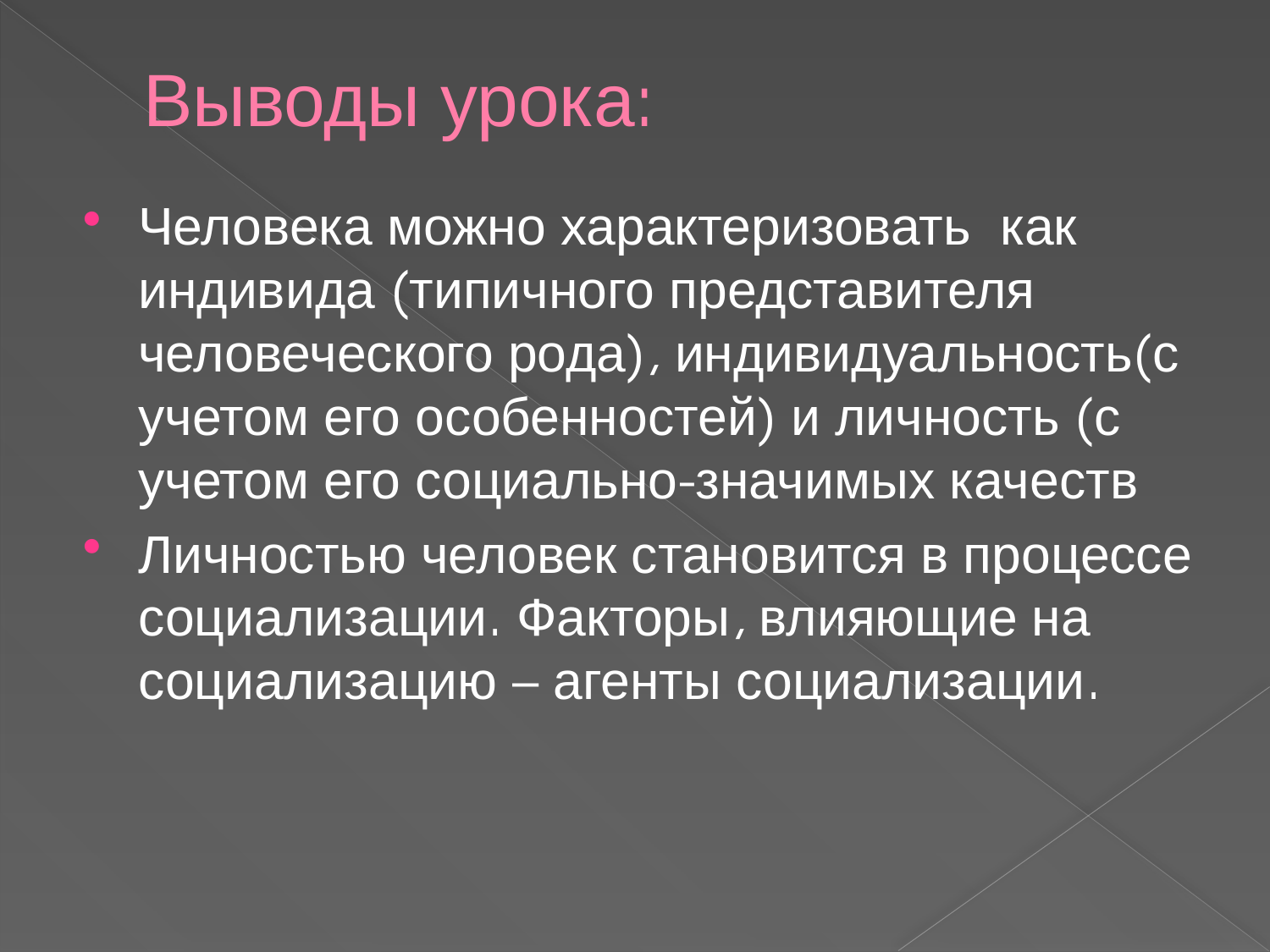

# Выводы урока:
Человека можно характеризовать  как индивида (типичного представителя человеческого рода), индивидуальность(с учетом его особенностей) и личность (с учетом его социально-значимых качеств
Личностью человек становится в процессе социализации. Факторы, влияющие на социализацию – агенты социализации.